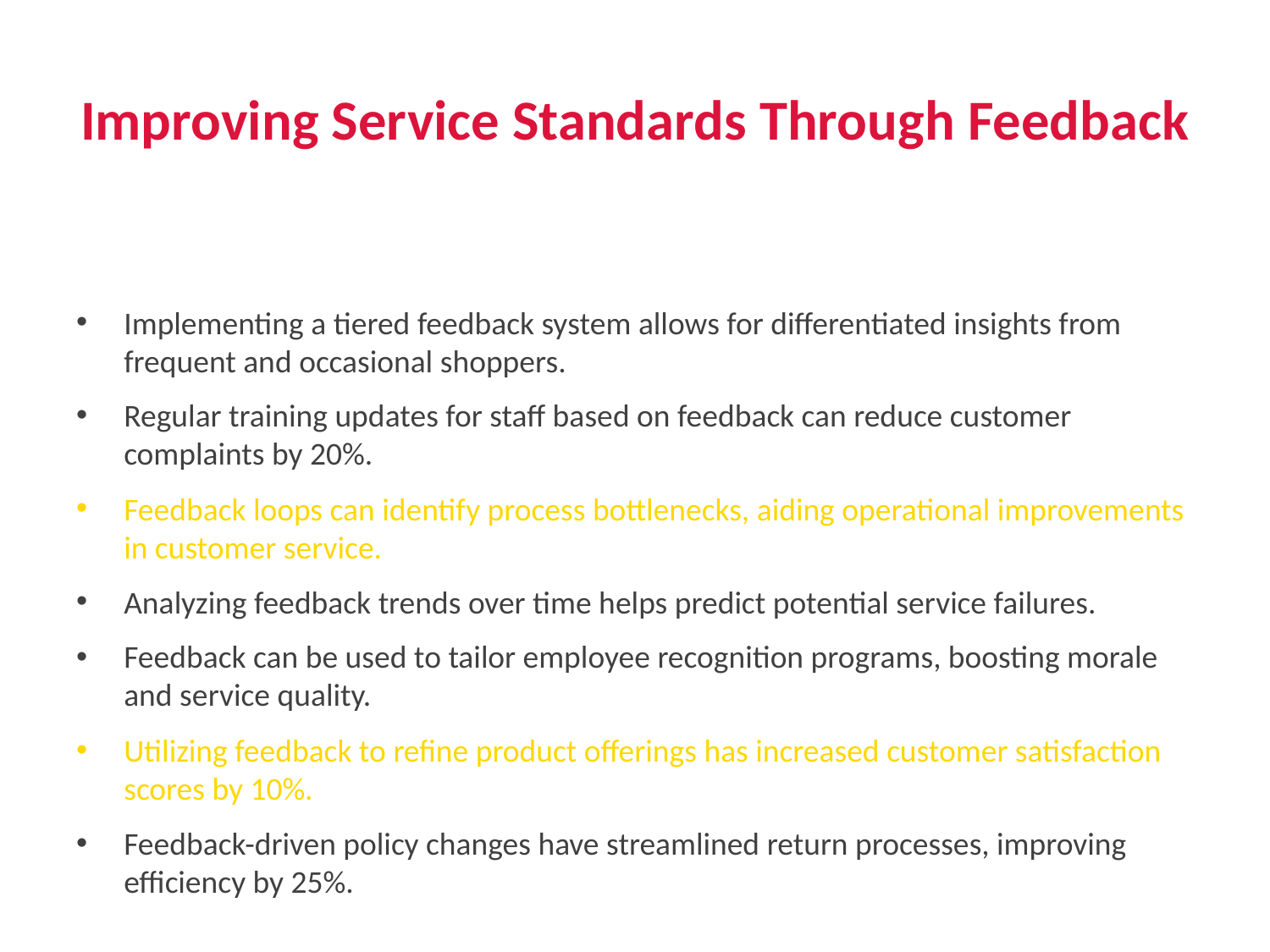

# Improving Service Standards Through Feedback

Implementing a tiered feedback system allows for differentiated insights from frequent and occasional shoppers.
Regular training updates for staff based on feedback can reduce customer complaints by 20%.
Feedback loops can identify process bottlenecks, aiding operational improvements in customer service.
Analyzing feedback trends over time helps predict potential service failures.
Feedback can be used to tailor employee recognition programs, boosting morale and service quality.
Utilizing feedback to refine product offerings has increased customer satisfaction scores by 10%.
Feedback-driven policy changes have streamlined return processes, improving efficiency by 25%.